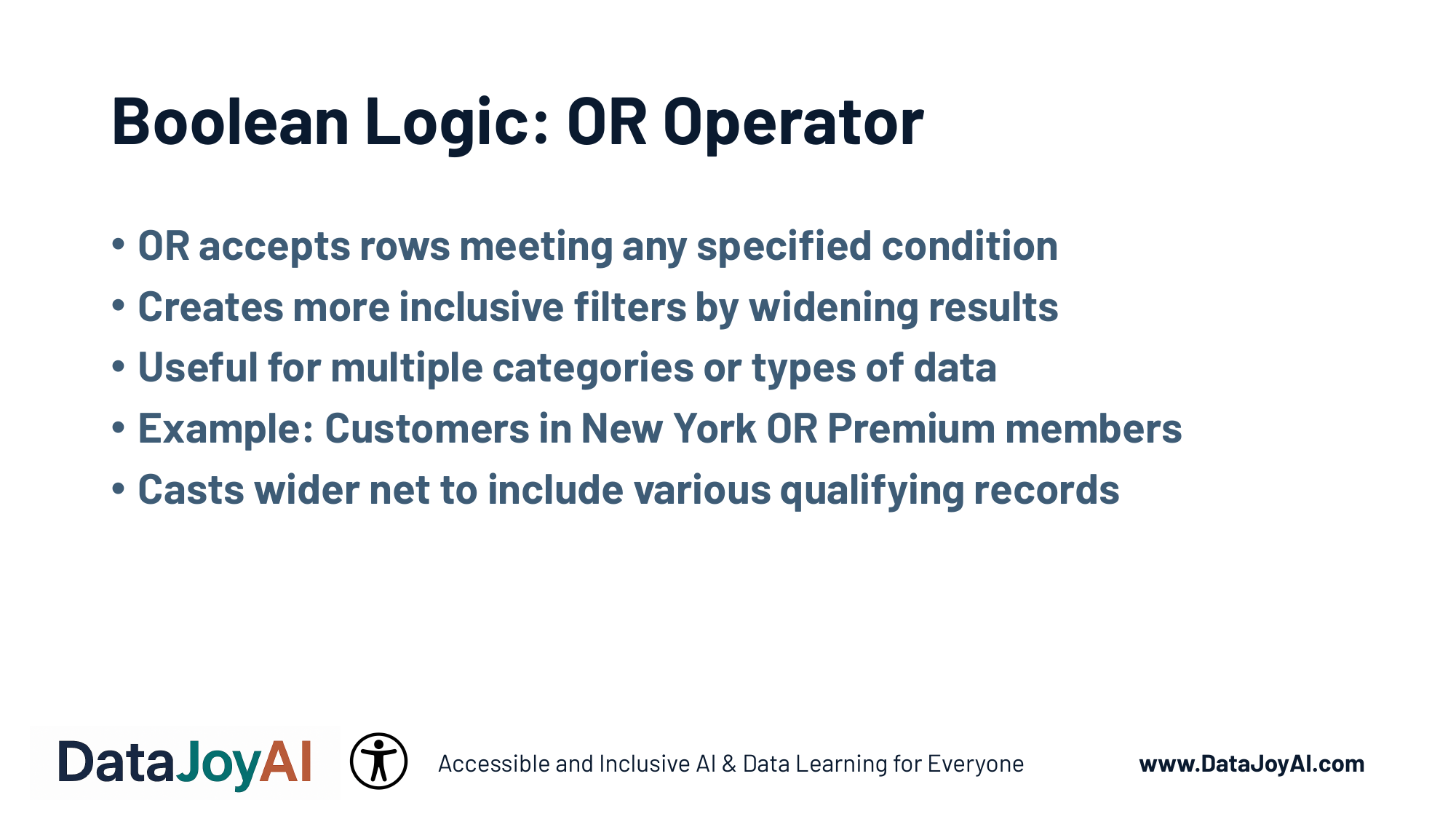

# Boolean Logic: OR Operator
OR accepts rows meeting any specified condition
Creates more inclusive filters by widening results
Useful for multiple categories or types of data
Example: Customers in New York OR Premium members
Casts wider net to include various qualifying records